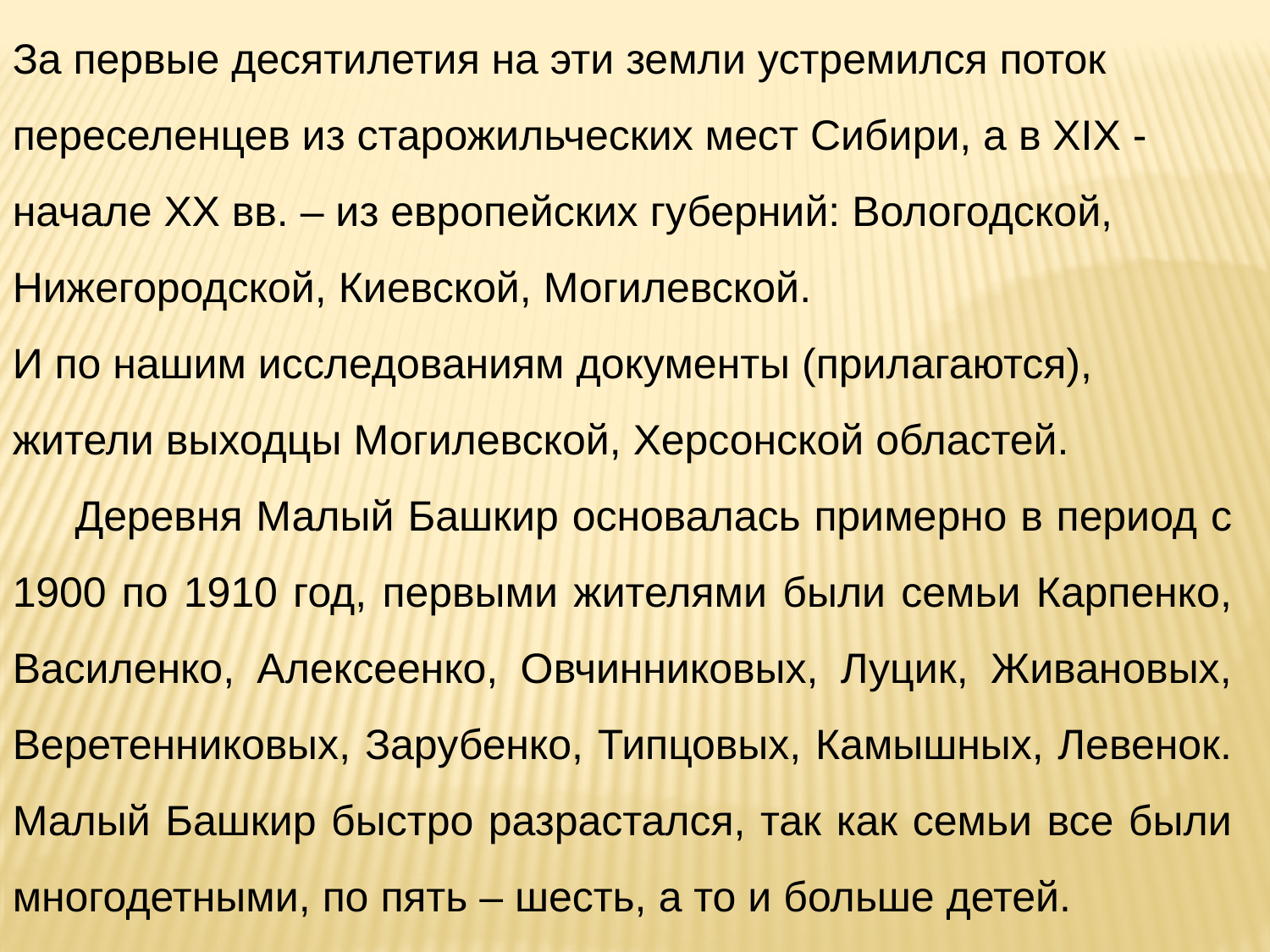

За первые десятилетия на эти земли устремился поток переселенцев из старожильческих мест Сибири, а в XIX - начале XX вв. – из европейских губерний: Вологодской, Нижегородской, Киевской, Могилевской.
И по нашим исследованиям документы (прилагаются), жители выходцы Могилевской, Херсонской областей.
Деревня Малый Башкир основалась примерно в период с 1900 по 1910 год, первыми жителями были семьи Карпенко, Василенко, Алексеенко, Овчинниковых, Луцик, Живановых, Веретенниковых, Зарубенко, Типцовых, Камышных, Левенок. Малый Башкир быстро разрастался, так как семьи все были многодетными, по пять – шесть, а то и больше детей.